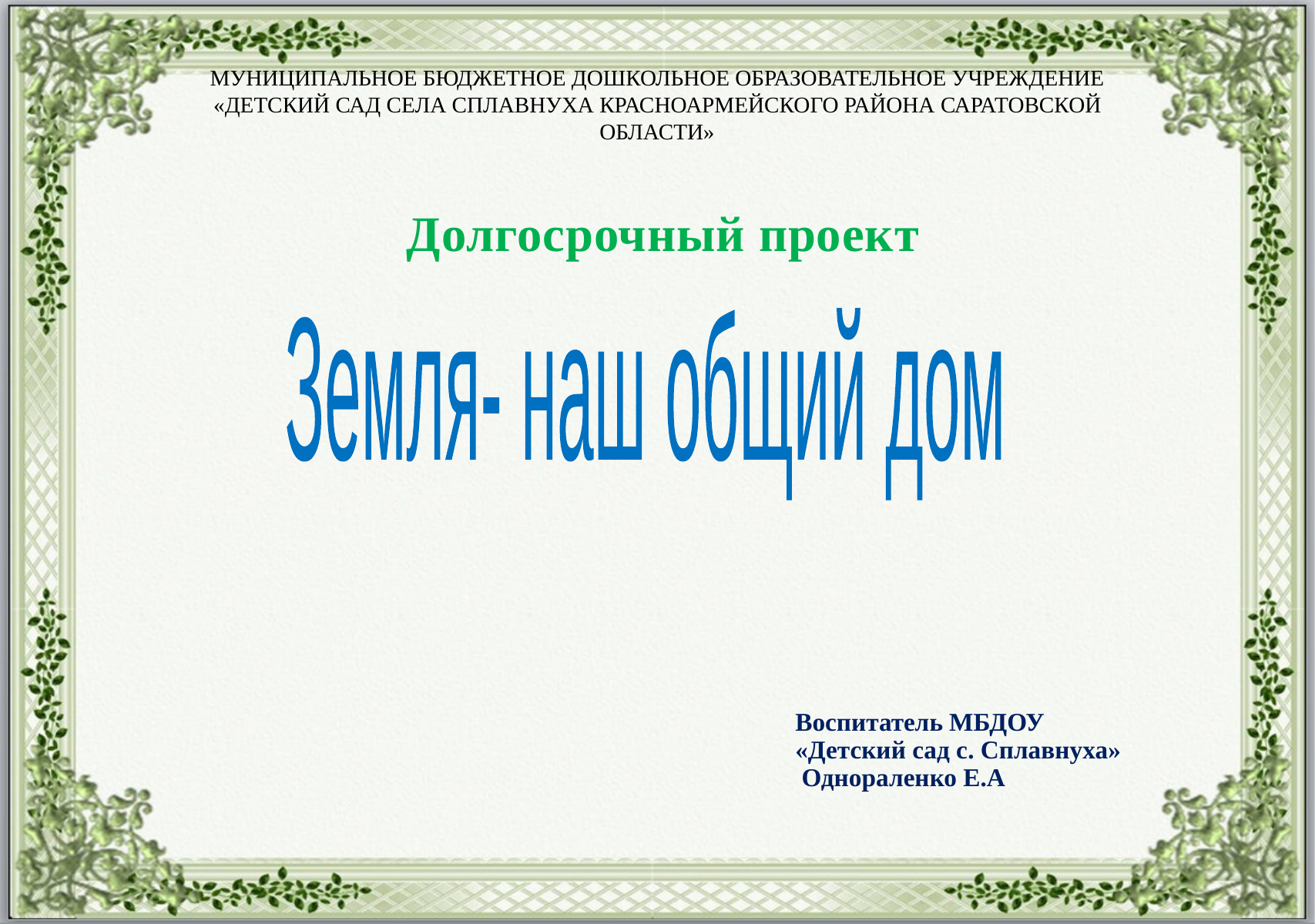

МУНИЦИПАЛЬНОЕ БЮДЖЕТНОЕ ДОШКОЛЬНОЕ ОБРАЗОВАТЕЛЬНОЕ УЧРЕЖДЕНИЕ «ДЕТСКИЙ САД СЕЛА СПЛАВНУХА КРАСНОАРМЕЙСКОГО РАЙОНА САРАТОВСКОЙ ОБЛАСТИ»

Долгосрочный проект

Земля- наш общий дом
Воспитатель МБДОУ «Детский сад с. Сплавнуха»
 Однораленко Е.А